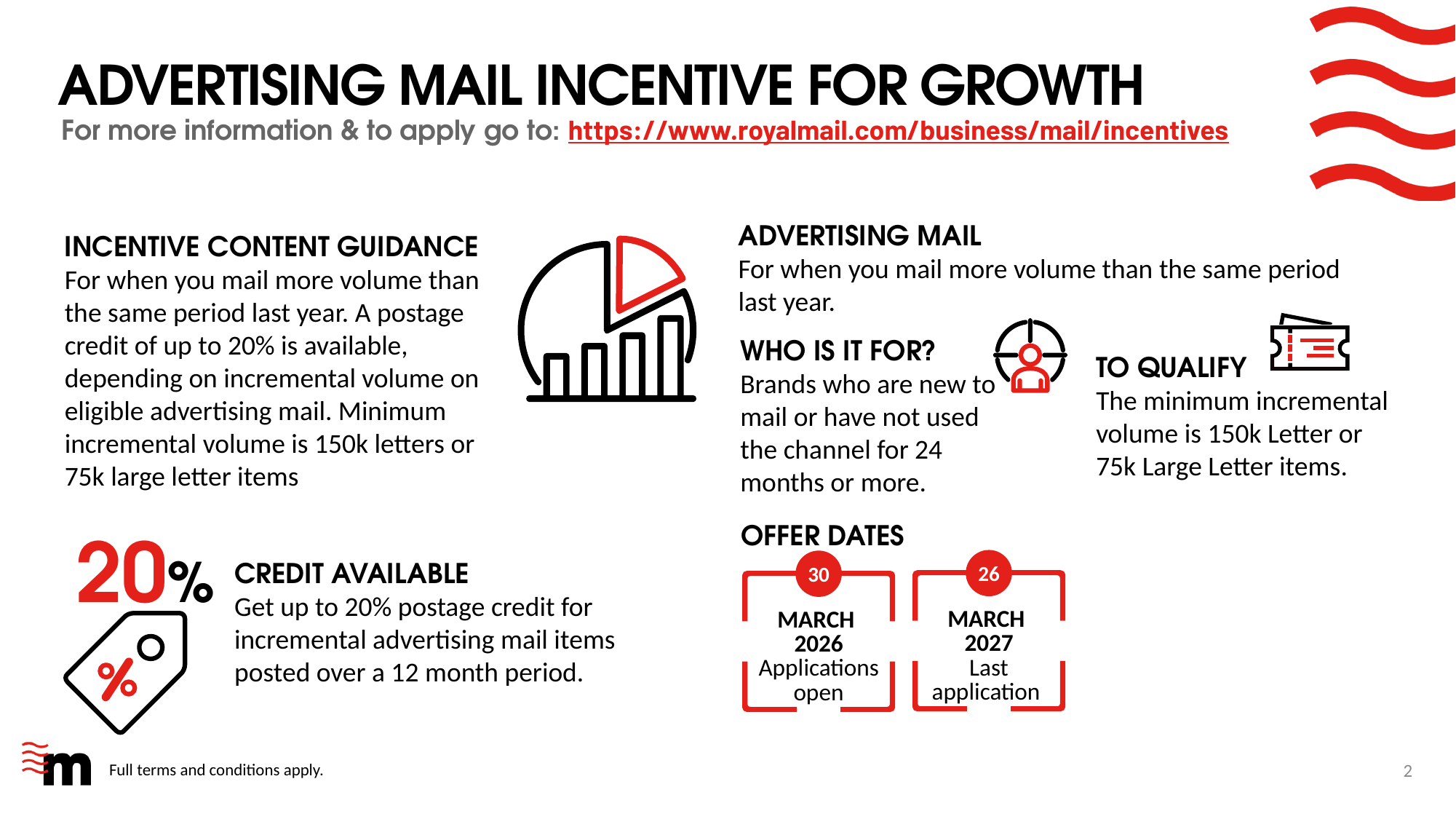

# Advertising mail INCENTIVE for growth
For more information & to apply go to: https://www.royalmail.com/business/mail/incentives

ADVERTISING MAIL
For when you mail more volume than the same period last year.
INCENTIVE CONTENT GUIDANCE
For when you mail more volume than the same period last year. A postage credit of up to 20% is available, depending on incremental volume on eligible advertising mail. Minimum incremental volume is 150k letters or 75k large letter items

WHO IS IT FOR?
Brands who are new to mail or have not used the channel for 24 months or more.
TO QUALIFY
The minimum incremental volume is 150k Letter or 75k Large Letter items.

OFFER DATES
20%
26
30
CREDIT AVAILABLE
Get up to 20% postage credit for incremental advertising mail items posted over a 12 month period.
MARCH
2027
Last application
MARCH
2026
Applications open

2
Full terms and conditions apply.